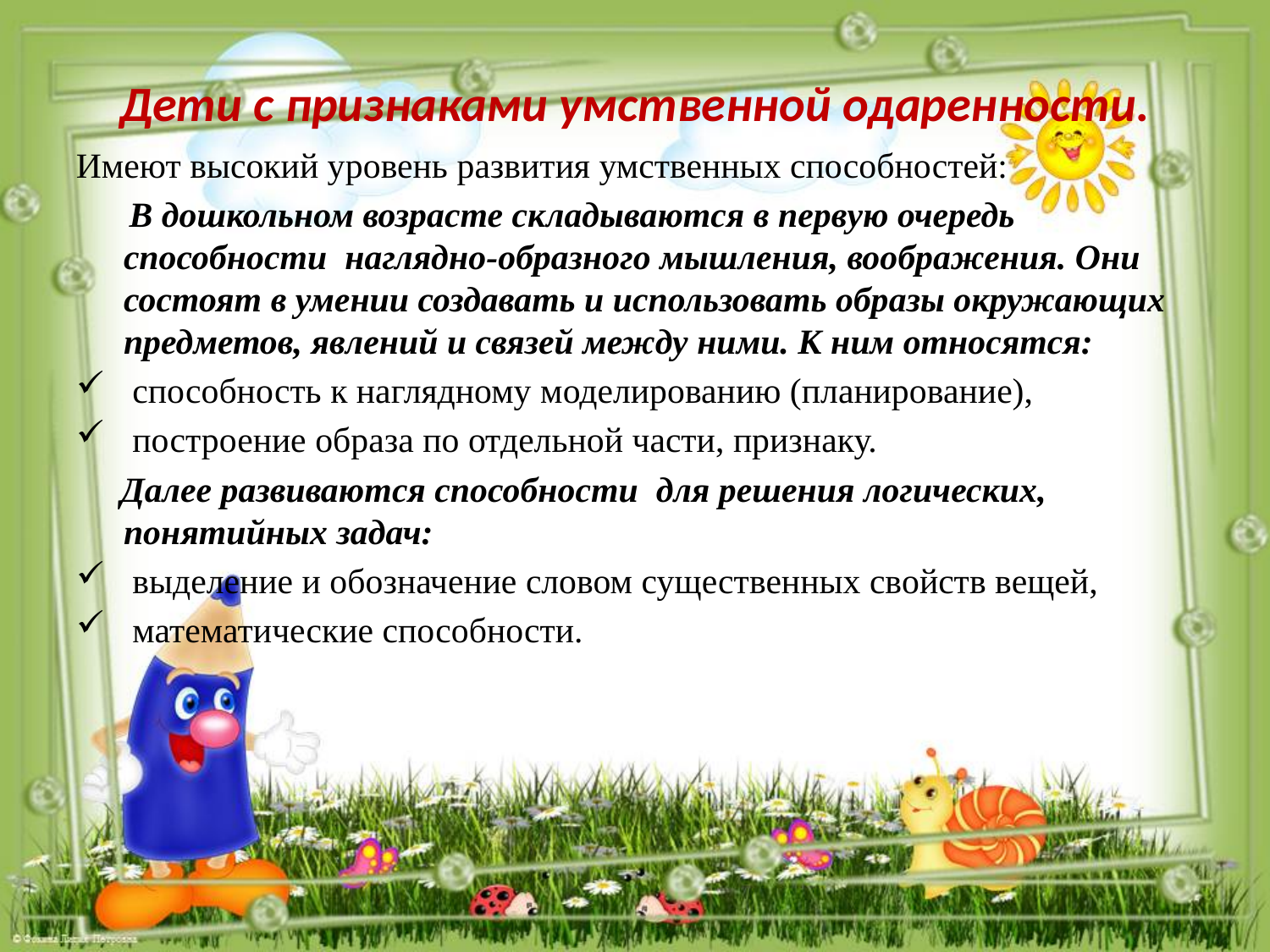

# Дети с признаками умственной одаренности.
Имеют высокий уровень развития умственных способностей:
      В дошкольном возрасте складываются в первую очередь способности  наглядно-образного мышления, воображения. Они состоят в умении создавать и использовать образы окружающих предметов, явлений и связей между ними. К ним относятся:
 способность к наглядному моделированию (планирование),
 построение образа по отдельной части, признаку.
     Далее развиваются способности  для решения логических, понятийных задач:
 выделение и обозначение словом существенных свойств вещей,
 математические способности.